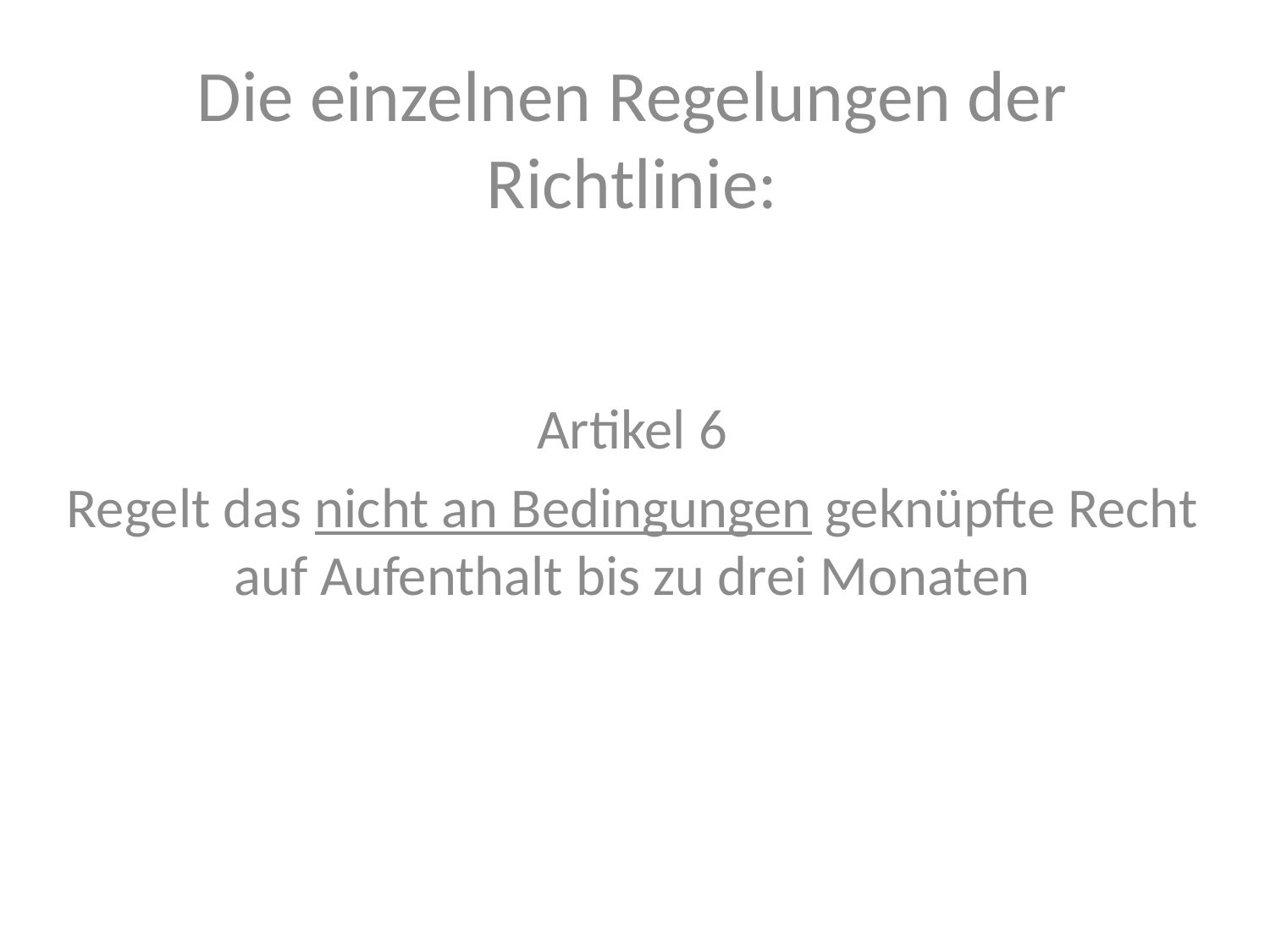

Die einzelnen Regelungen der Richtlinie:

Artikel 6
Regelt das nicht an Bedingungen geknüpfte Recht auf Aufenthalt bis zu drei Monaten